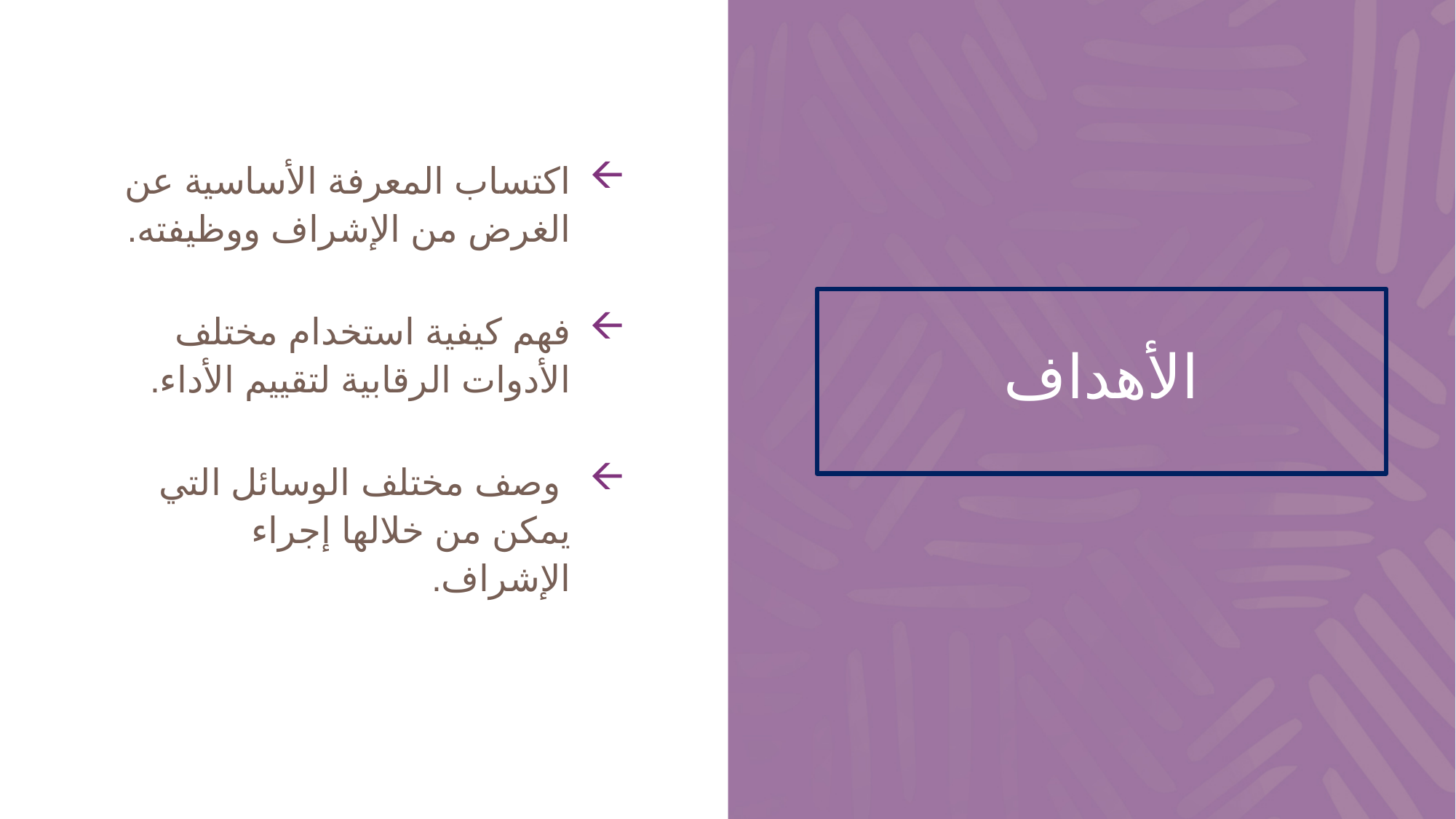

اكتساب المعرفة الأساسية عن الغرض من الإشراف ووظيفته.
فهم كيفية استخدام مختلف الأدوات الرقابية لتقييم الأداء.
 وصف مختلف الوسائل التي يمكن من خلالها إجراء الإشراف.

# الأهداف